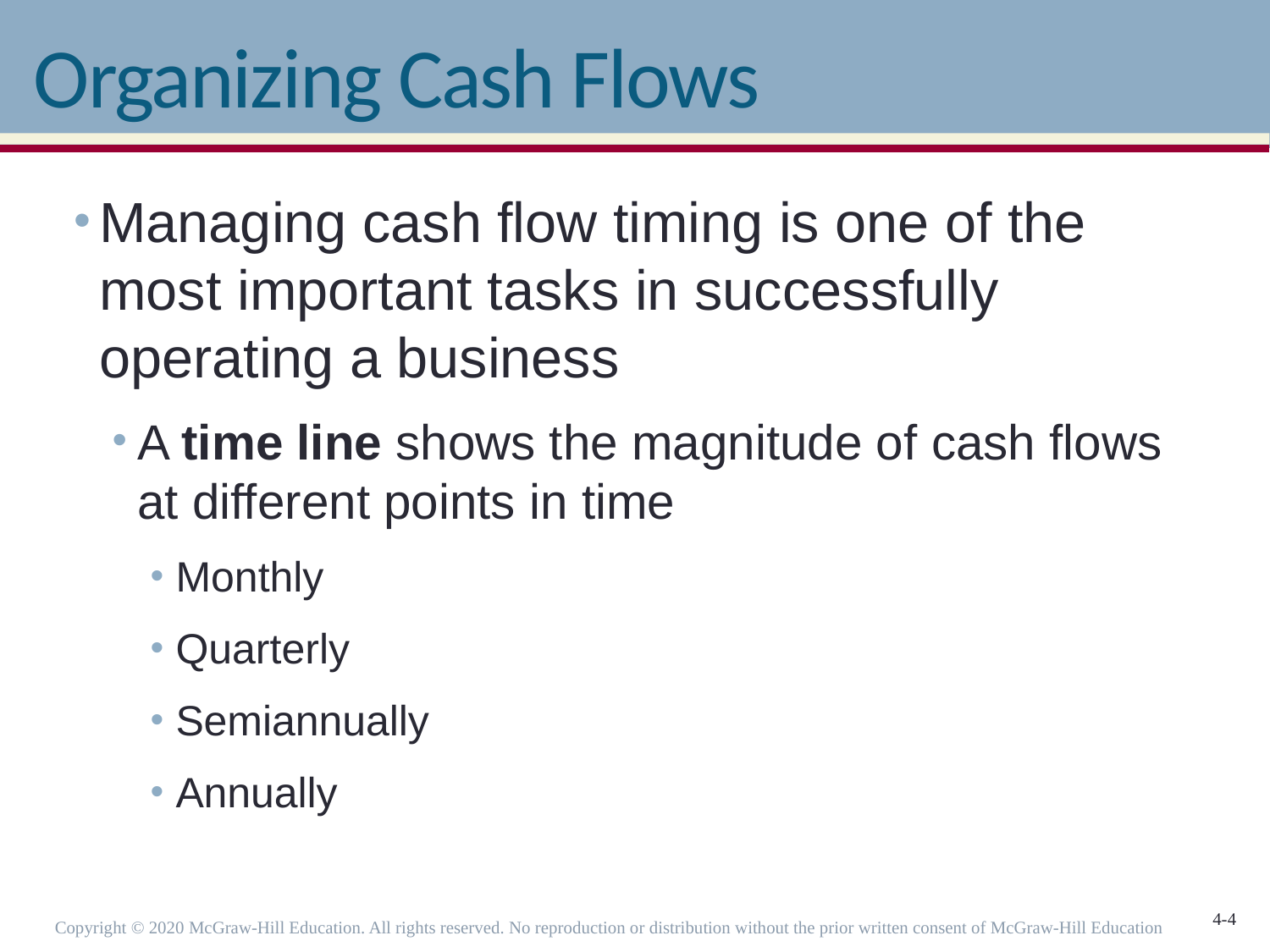

# Organizing Cash Flows
Managing cash flow timing is one of the most important tasks in successfully operating a business
A time line shows the magnitude of cash flows at different points in time
Monthly
Quarterly
Semiannually
Annually
Copyright © 2020 McGraw-Hill Education. All rights reserved. No reproduction or distribution without the prior written consent of McGraw-Hill Education